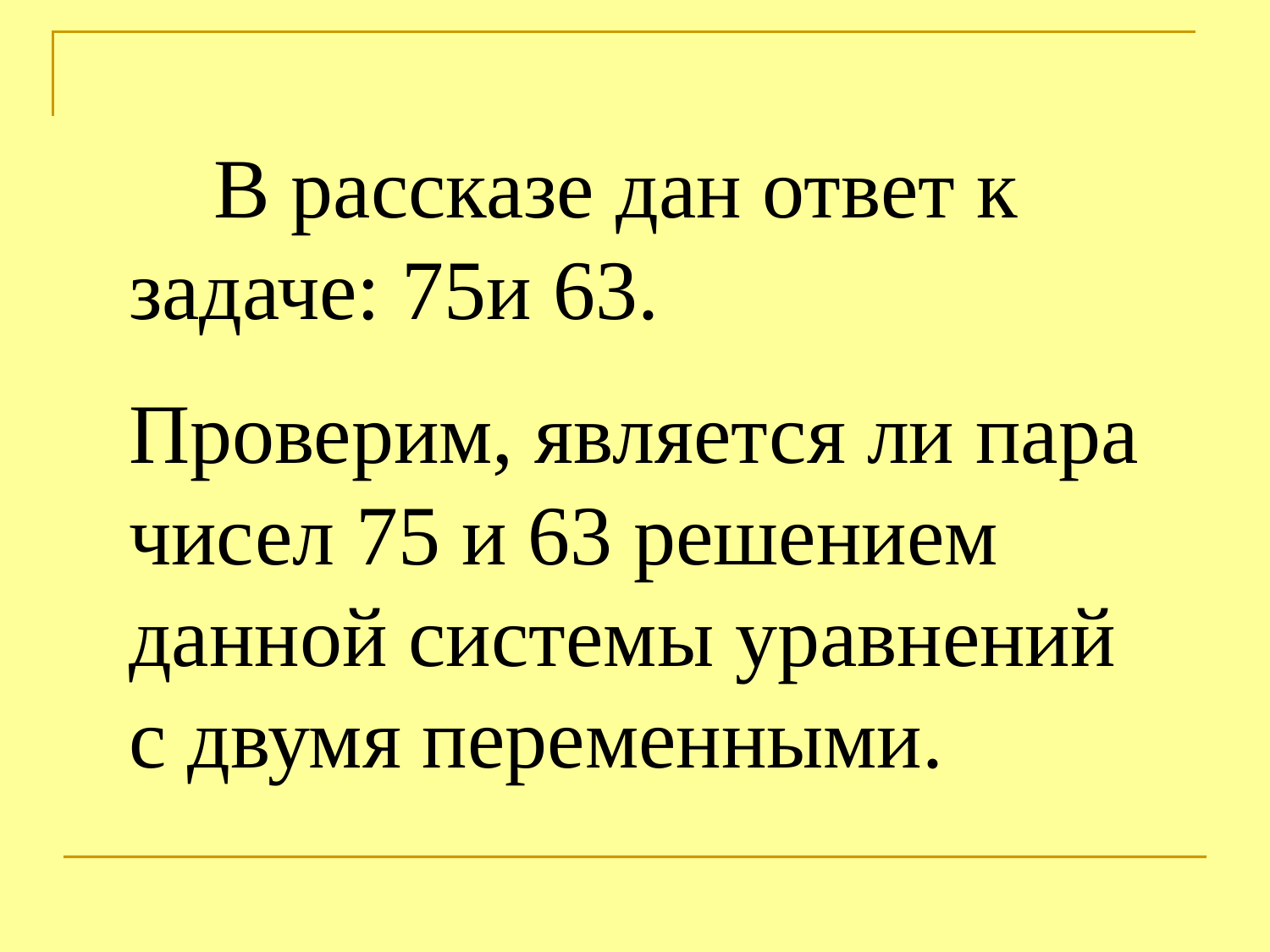

В рассказе дан ответ к задаче: 75и 63.
Проверим, является ли пара чисел 75 и 63 решением данной системы уравнений с двумя переменными.